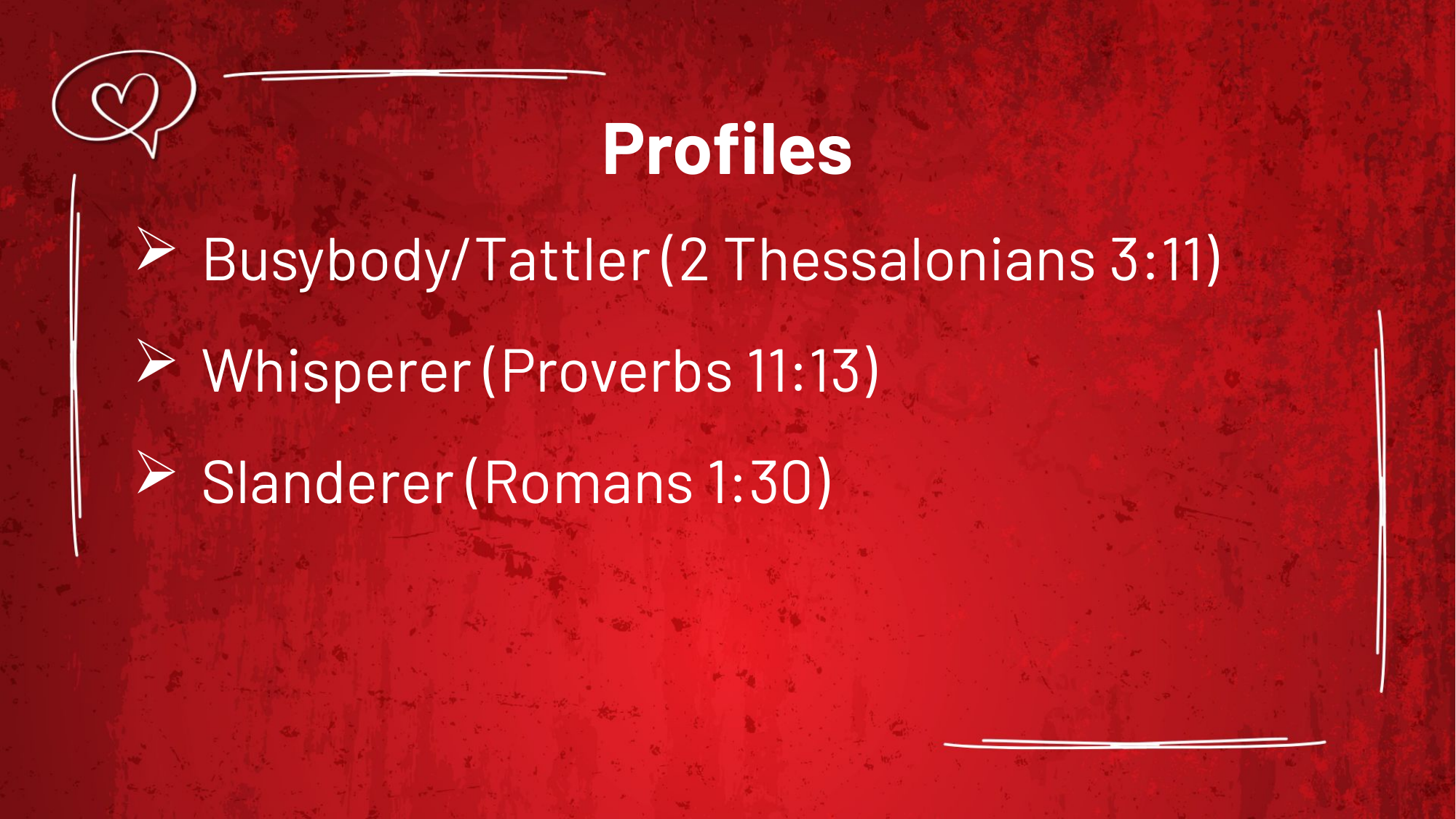

Profiles
Busybody/Tattler (2 Thessalonians 3:11)
Whisperer (Proverbs 11:13)
Slanderer (Romans 1:30)